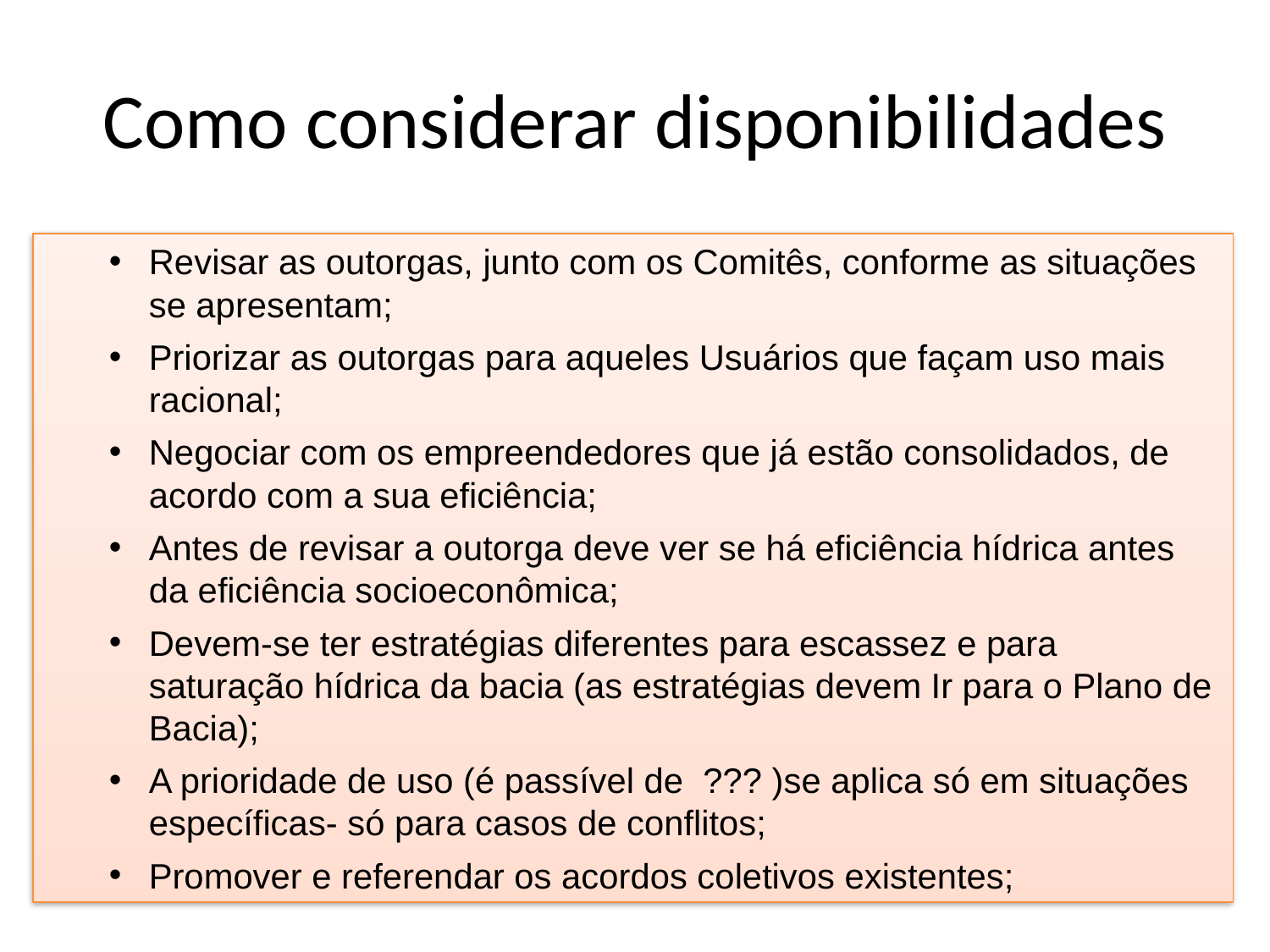

# Como considerar disponibilidades
Revisar as outorgas, junto com os Comitês, conforme as situações se apresentam;
Priorizar as outorgas para aqueles Usuários que façam uso mais racional;
Negociar com os empreendedores que já estão consolidados, de acordo com a sua eficiência;
Antes de revisar a outorga deve ver se há eficiência hídrica antes da eficiência socioeconômica;
Devem-se ter estratégias diferentes para escassez e para saturação hídrica da bacia (as estratégias devem Ir para o Plano de Bacia);
A prioridade de uso (é passível de  ??? )se aplica só em situações específicas- só para casos de conflitos;
Promover e referendar os acordos coletivos existentes;